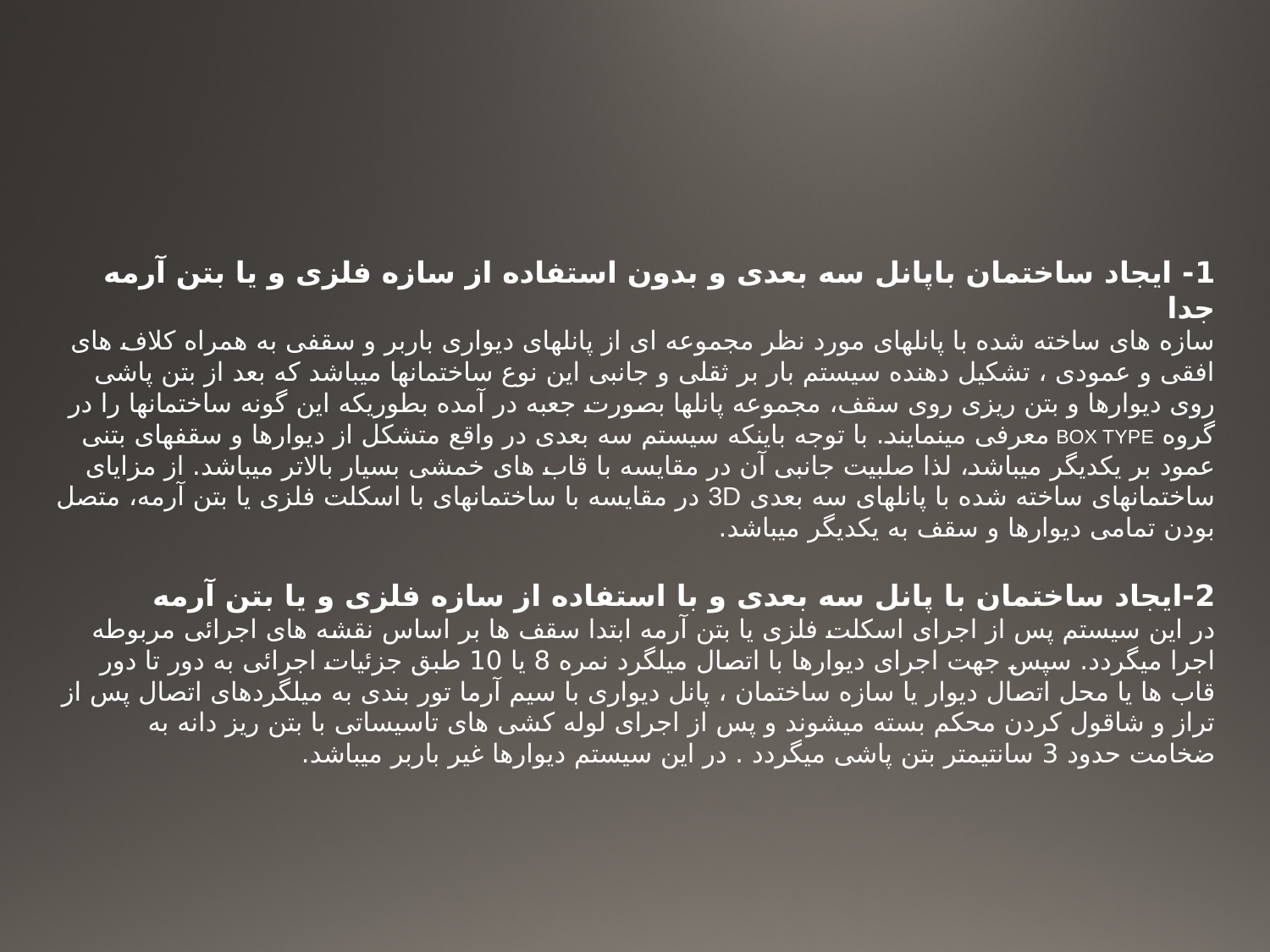

1- ایجاد ساختمان باپانل سه بعدی و بدون استفاده از سازه فلزی و یا بتن آرمه جدا
سازه های ساخته شده با پانلهای مورد نظر مجموعه ای از پانلهای دیواری باربر و سقفی به همراه کلاف های افقی و عمودی ، تشکیل دهنده سیستم بار بر ثقلی و جانبی این نوع ساختمانها میباشد که بعد از بتن پاشی روی دیوارها و بتن ریزی روی سقف، مجموعه پانلها بصورت جعبه در آمده بطوریکه این گونه ساختمانها را در گروه BOX TYPE معرفی مینمایند. با توجه باینکه سیستم سه بعدی در واقع متشکل از دیوارها و سقفهای بتنی عمود بر یکدیگر میباشد، لذا صلبیت جانبی آن در مقایسه با قاب های خمشی بسیار بالاتر میباشد. از مزایای ساختمانهای ساخته شده با پانلهای سه بعدی 3D در مقایسه با ساختمانهای با اسکلت فلزی یا بتن آرمه، متصل بودن تمامی دیوارها و سقف به یکدیگر میباشد.
2-ایجاد ساختمان با پانل سه بعدی و با استفاده از سازه فلزی و یا بتن آرمه
در این سیستم پس از اجرای اسکلت فلزی یا بتن آرمه ابتدا سقف ها بر اساس نقشه های اجرائی مربوطه اجرا میگردد. سپس جهت اجرای دیوارها با اتصال میلگرد نمره 8 یا 10 طبق جزئیات اجرائی به دور تا دور قاب ها یا محل اتصال دیوار یا سازه ساختمان ، پانل دیواری با سیم آرما تور بندی به میلگردهای اتصال پس از تراز و شاقول کردن محکم بسته میشوند و پس از اجرای لوله کشی های تاسیساتی با بتن ریز دانه به ضخامت حدود 3 سانتیمتر بتن پاشی میگردد . در این سیستم دیوارها غیر باربر میباشد.